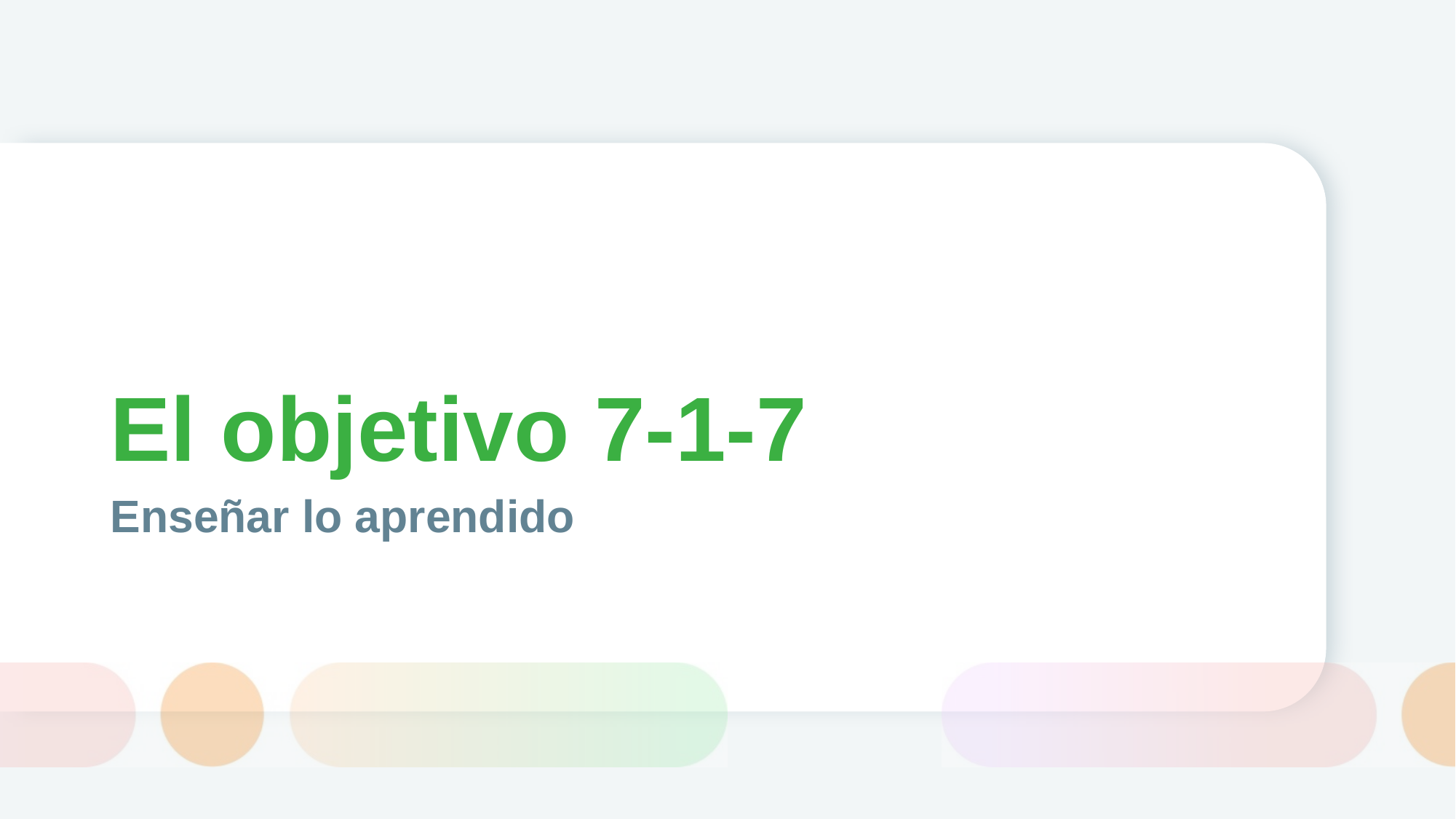

# El objetivo 7-1-7
Enseñar lo aprendido